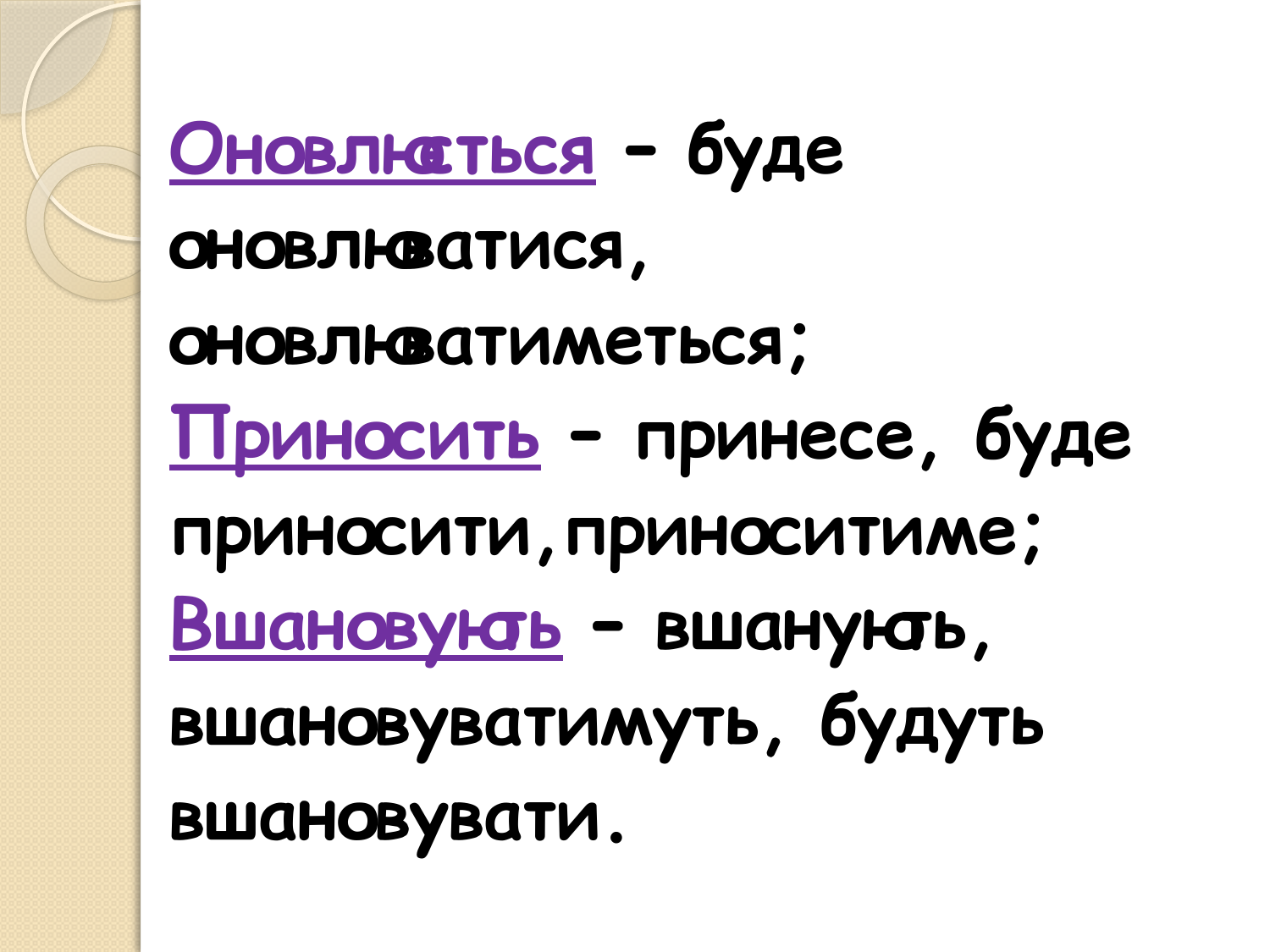

Оновлюється – буде
оновлюватися,
оновлюватиметься;
Приносить – принесе, буде
приносити,приноситиме;
Вшановують – вшанують,
вшановуватимуть, будуть
вшановувати.